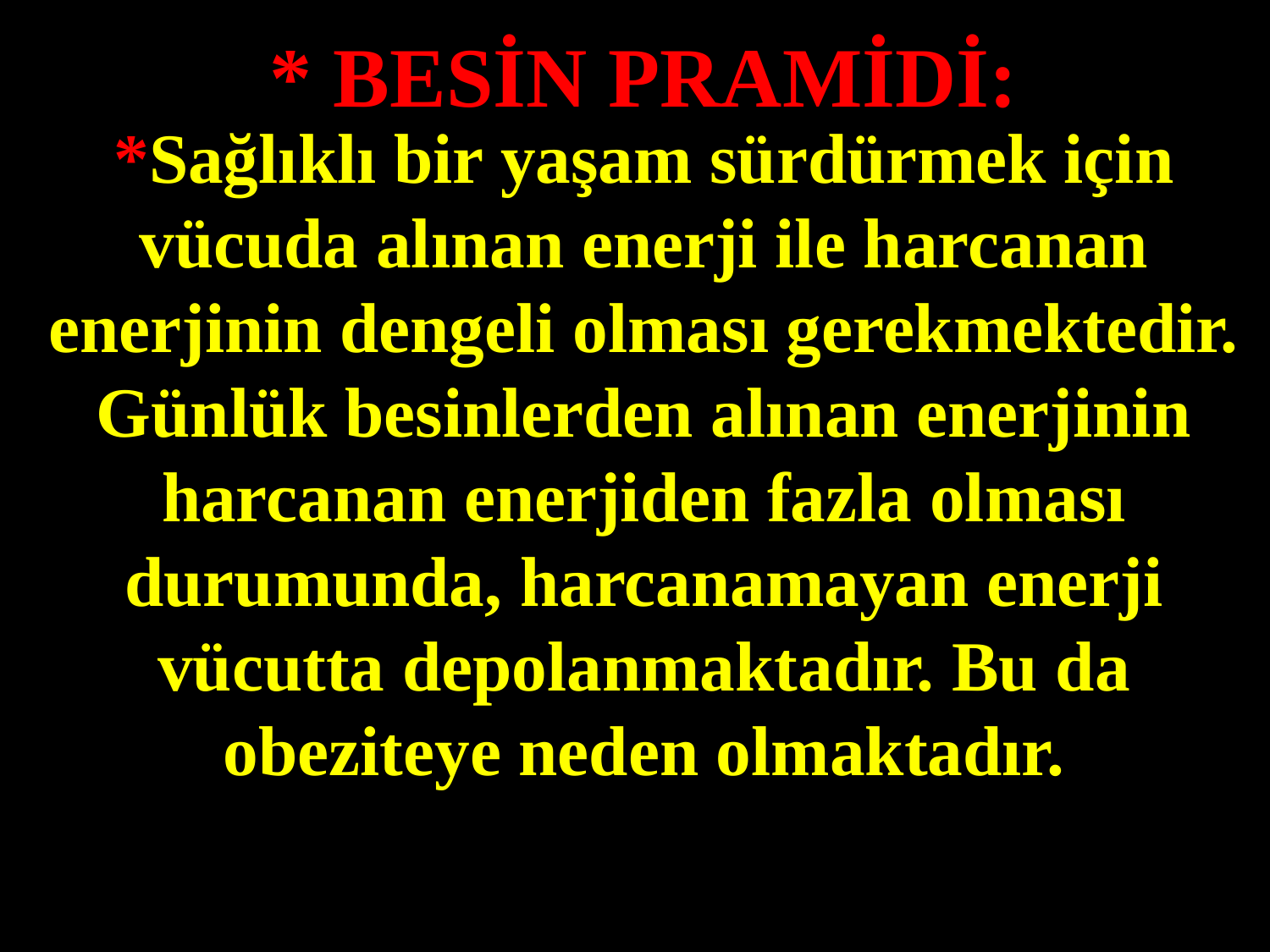

* BESİN PRAMİDİ:
*Sağlıklı bir yaşam sürdürmek için vücuda alınan enerji ile harcanan enerjinin dengeli olması gerekmektedir. Günlük besinlerden alınan enerjinin harcanan enerjiden fazla olması durumunda, harcanamayan enerji vücutta depolanmaktadır. Bu da obeziteye neden olmaktadır.
#